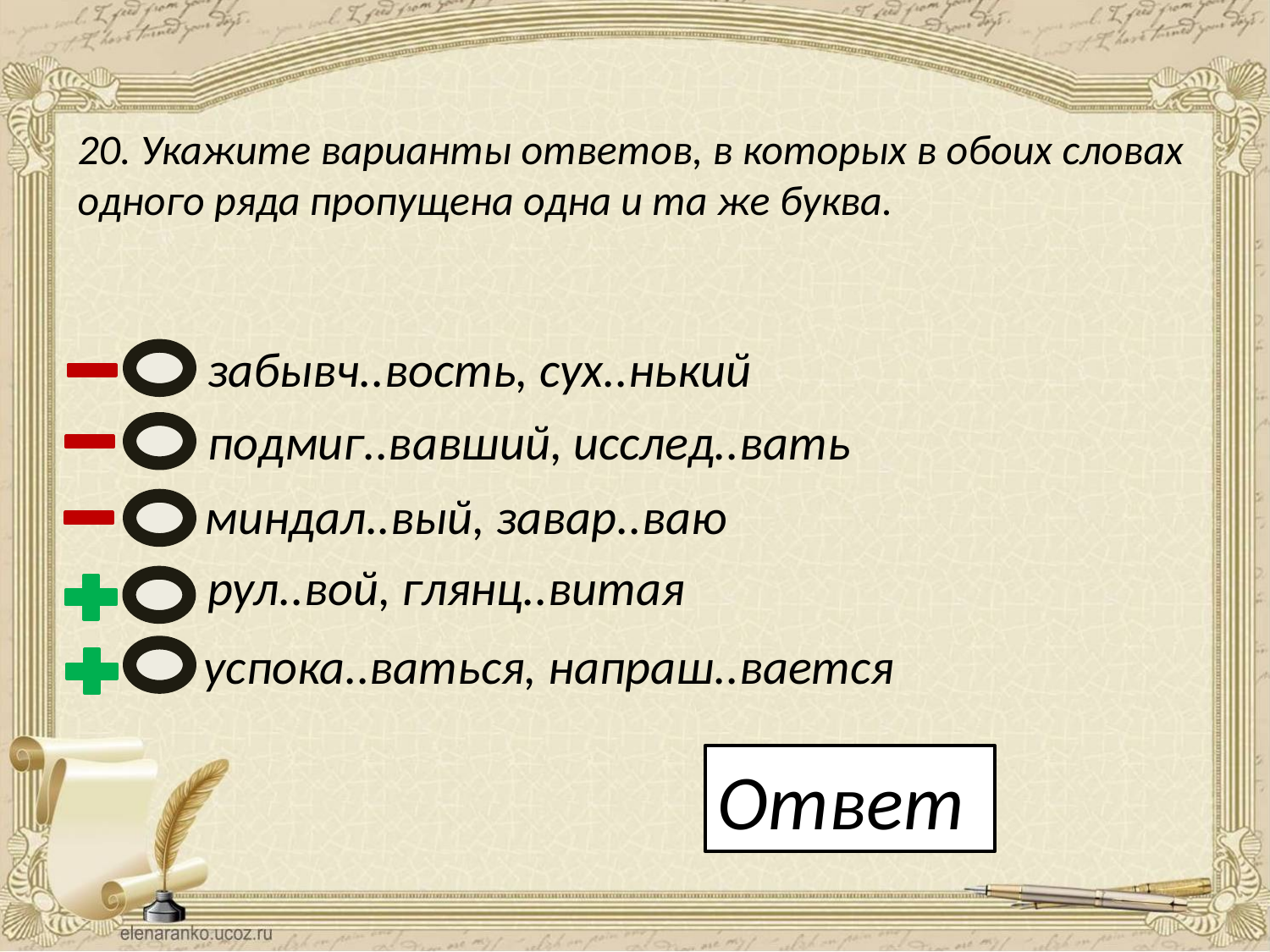

20. Укажите варианты ответов, в которых в обоих словах одного ряда пропущена одна и та же буква.
забывч..вость, сух..нький

подмиг..вавший, исслед..вать

миндал..вый, завар..ваю

рул..вой, глянц..витая

успока..ваться, напраш..вается

Ответ